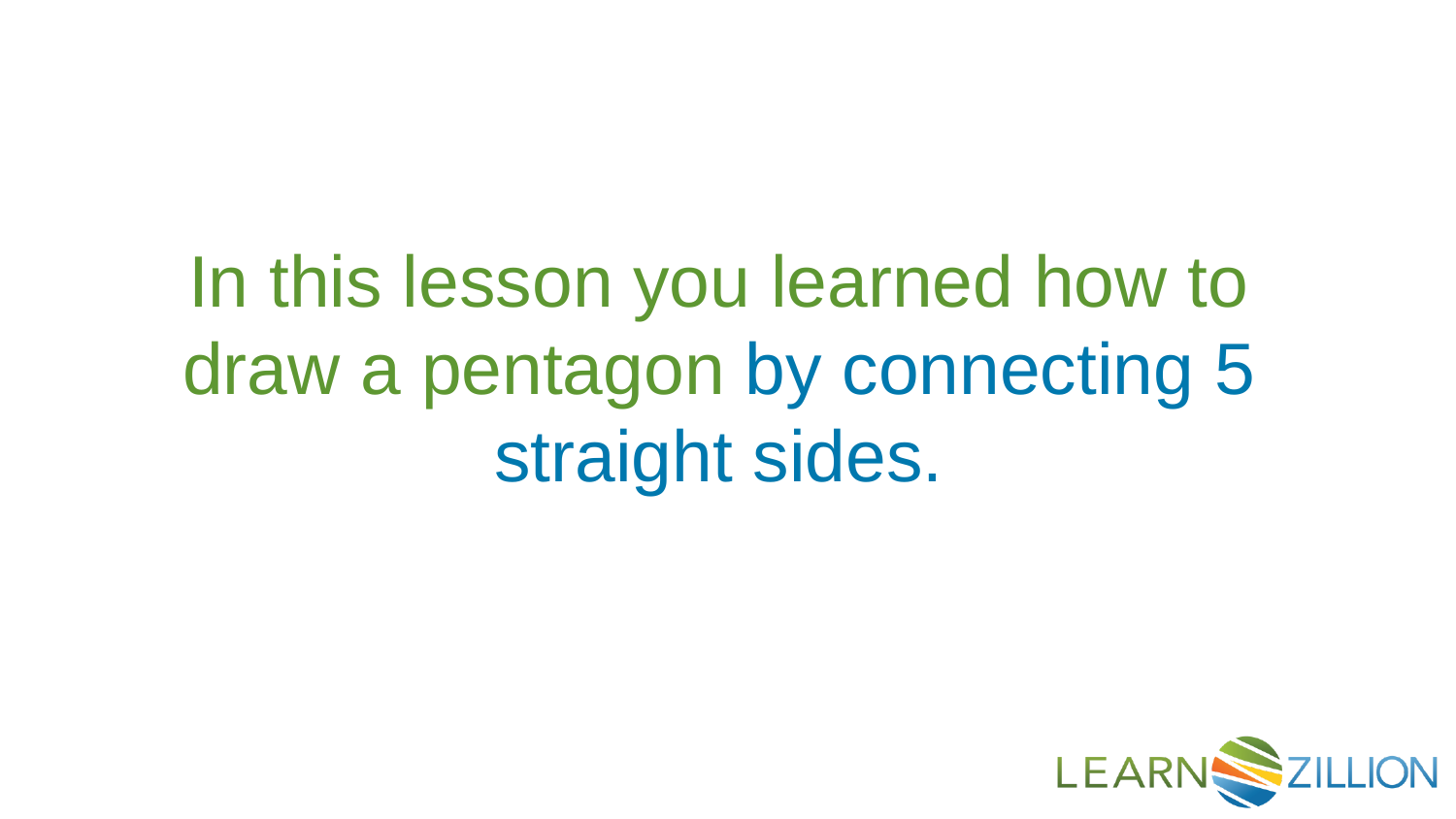

In this lesson you learned how to draw a pentagon by connecting 5 straight sides.